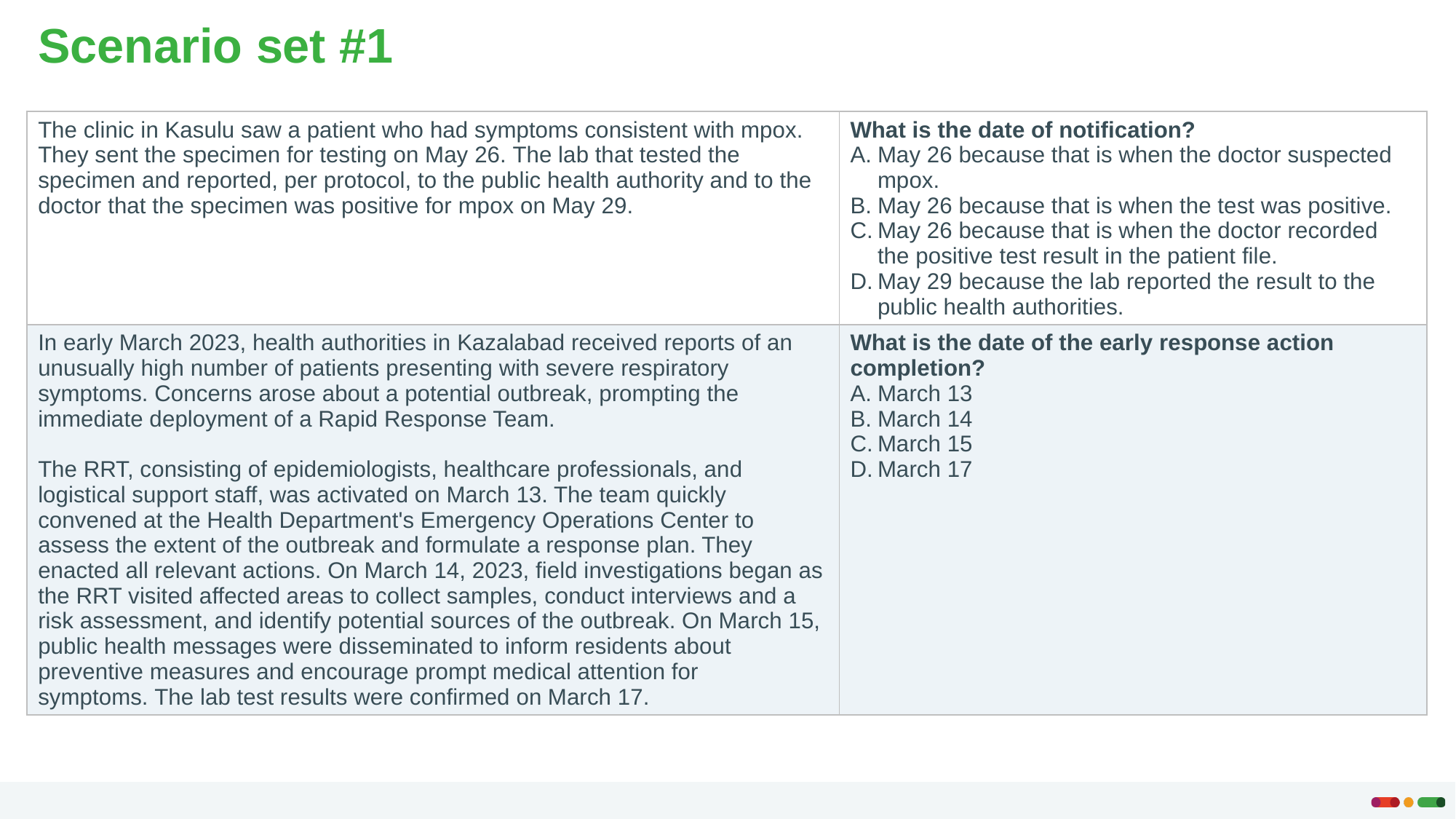

# Scenario set #1
| The clinic in Kasulu saw a patient who had symptoms consistent with mpox. They sent the specimen for testing on May 26. The lab that tested the specimen and reported, per protocol, to the public health authority and to the doctor that the specimen was positive for mpox on May 29. | What is the date of notification? May 26 because that is when the doctor suspected mpox. May 26 because that is when the test was positive.  May 26 because that is when the doctor recorded the positive test result in the patient file.  May 29 because the lab reported the result to the public health authorities. |
| --- | --- |
| In early March 2023, health authorities in Kazalabad received reports of an unusually high number of patients presenting with severe respiratory symptoms. Concerns arose about a potential outbreak, prompting the immediate deployment of a Rapid Response Team. The RRT, consisting of epidemiologists, healthcare professionals, and logistical support staff, was activated on March 13. The team quickly convened at the Health Department's Emergency Operations Center to assess the extent of the outbreak and formulate a response plan. They enacted all relevant actions. On March 14, 2023, field investigations began as the RRT visited affected areas to collect samples, conduct interviews and a risk assessment, and identify potential sources of the outbreak. On March 15, public health messages were disseminated to inform residents about preventive measures and encourage prompt medical attention for symptoms. The lab test results were confirmed on March 17. | What is the date of the early response action completion? March 13 March 14  March 15  March 17 |